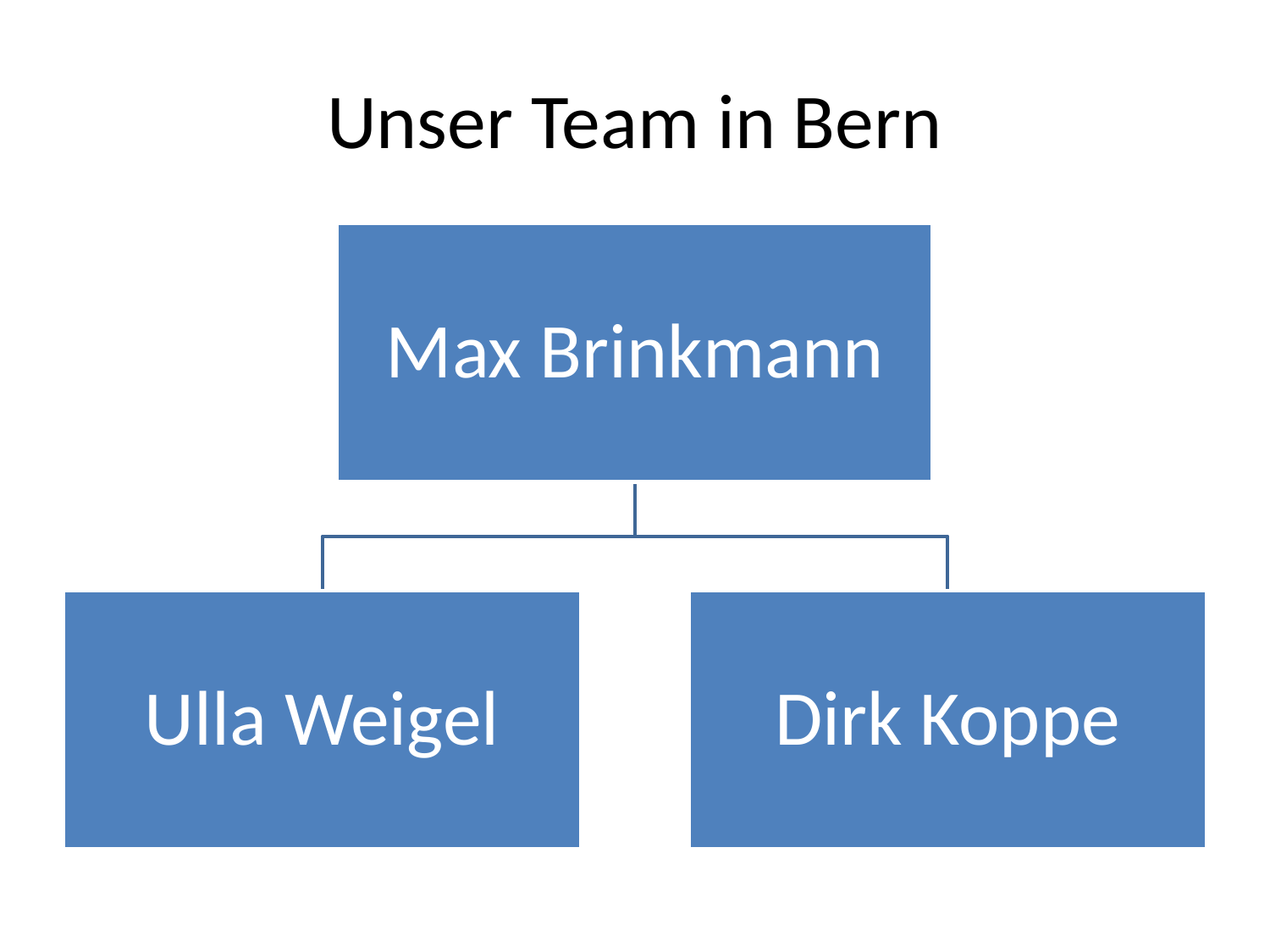

# Unser Team in Bern
Max Brinkmann
Ulla Weigel
Dirk Koppe